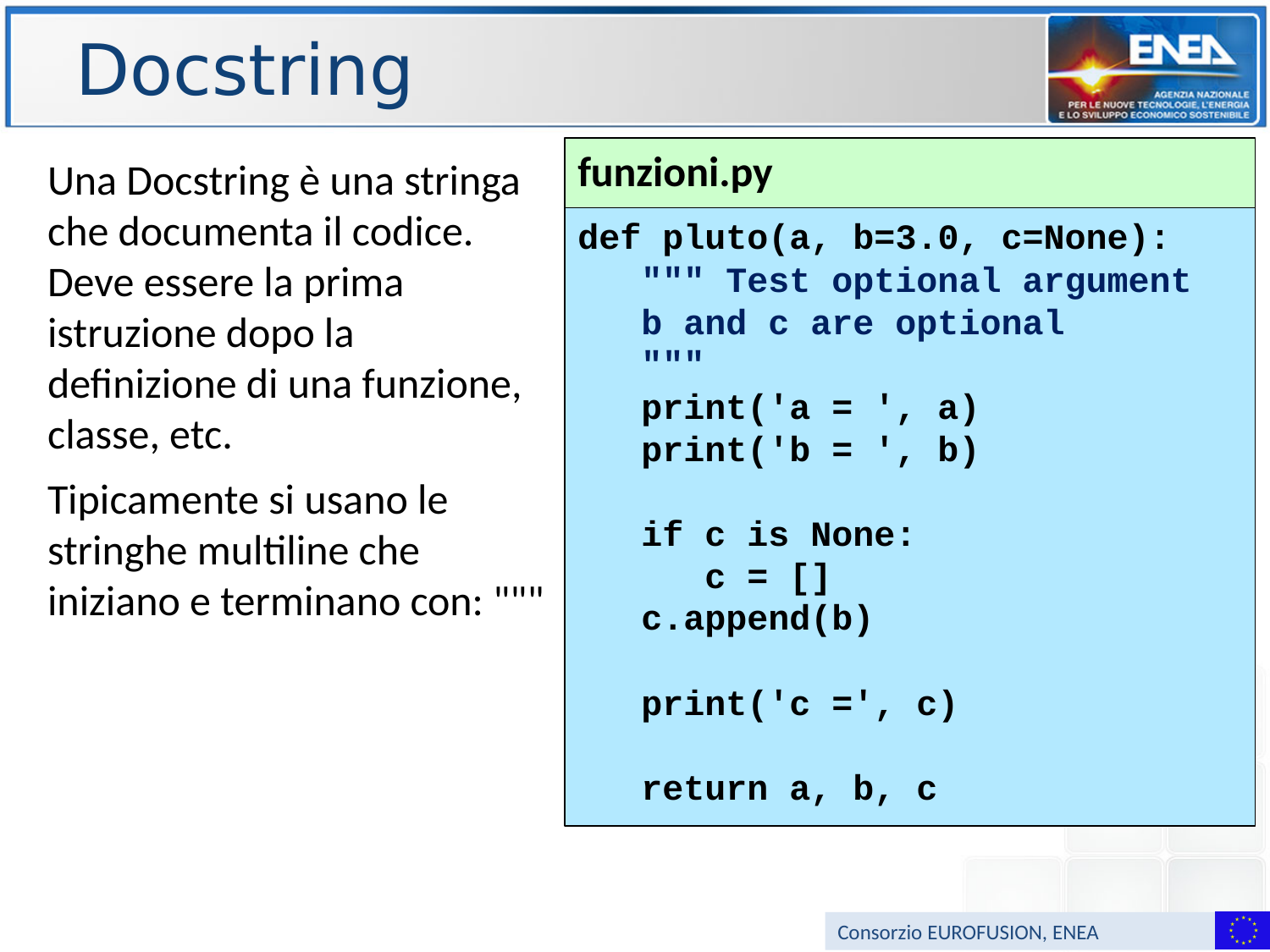

# Docstring
funzioni.py
def pluto(a, b=3.0, c=None):
   """ Test optional argument
   b and c are optional
   """
   print('a = ', a)
   print('b = ', b)

   if c is None:
      c = []
   c.append(b)

   print('c =', c)

   return a, b, c
Una Docstring è una stringa che documenta il codice. Deve essere la prima istruzione dopo la definizione di una funzione, classe, etc.
Tipicamente si usano le stringhe multiline che iniziano e terminano con: """